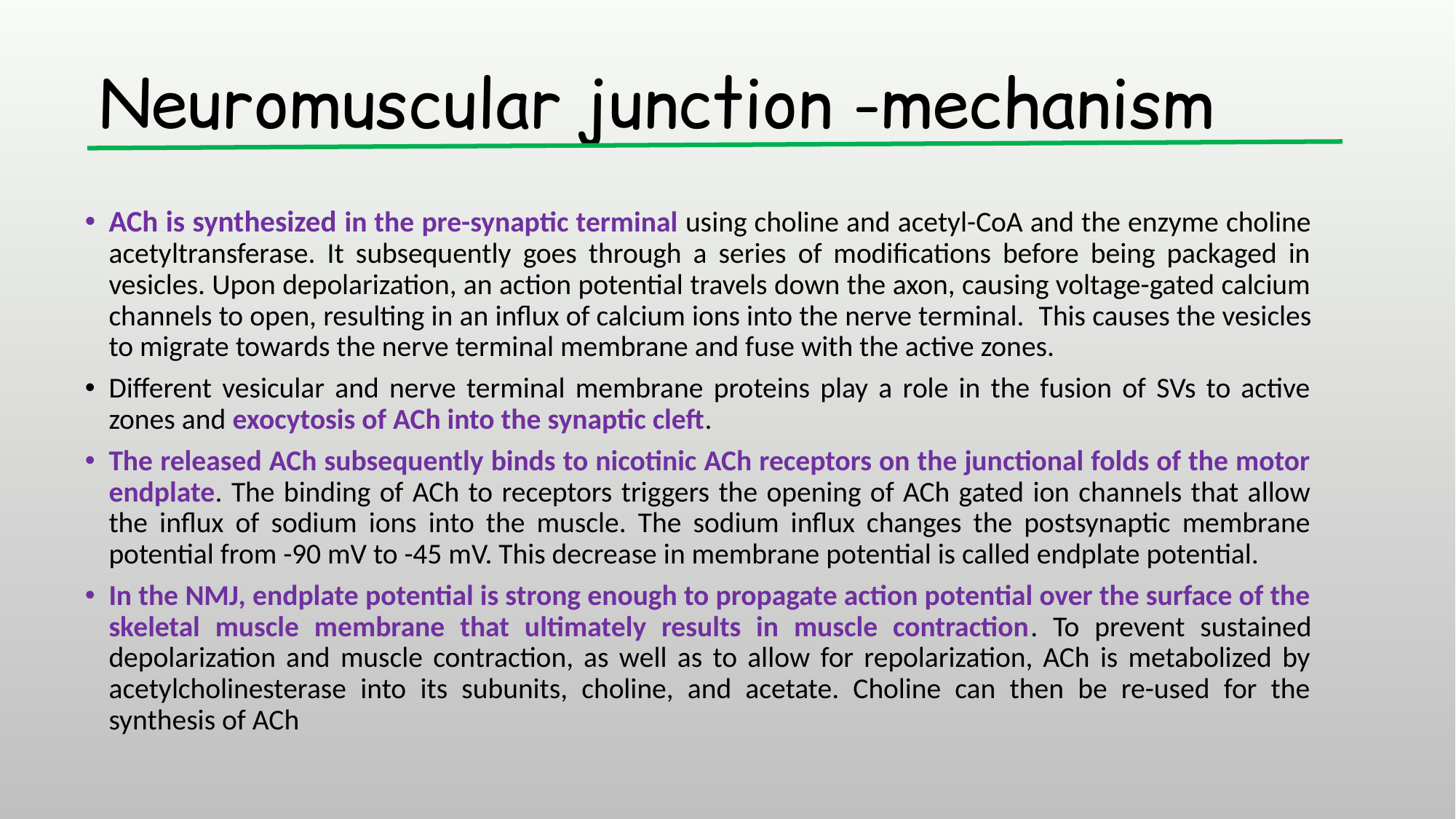

# Neuromuscular junction -mechanism
ACh is synthesized in the pre-synaptic terminal using choline and acetyl-CoA and the enzyme choline acetyltransferase. It subsequently goes through a series of modifications before being packaged in vesicles. Upon depolarization, an action potential travels down the axon, causing voltage-gated calcium channels to open, resulting in an influx of calcium ions into the nerve terminal.  This causes the vesicles to migrate towards the nerve terminal membrane and fuse with the active zones.
Different vesicular and nerve terminal membrane proteins play a role in the fusion of SVs to active zones and exocytosis of ACh into the synaptic cleft.
The released ACh subsequently binds to nicotinic ACh receptors on the junctional folds of the motor endplate. The binding of ACh to receptors triggers the opening of ACh gated ion channels that allow the influx of sodium ions into the muscle. The sodium influx changes the postsynaptic membrane potential from -90 mV to -45 mV. This decrease in membrane potential is called endplate potential.
In the NMJ, endplate potential is strong enough to propagate action potential over the surface of the skeletal muscle membrane that ultimately results in muscle contraction. To prevent sustained depolarization and muscle contraction, as well as to allow for repolarization, ACh is metabolized by acetylcholinesterase into its subunits, choline, and acetate. Choline can then be re-used for the synthesis of ACh